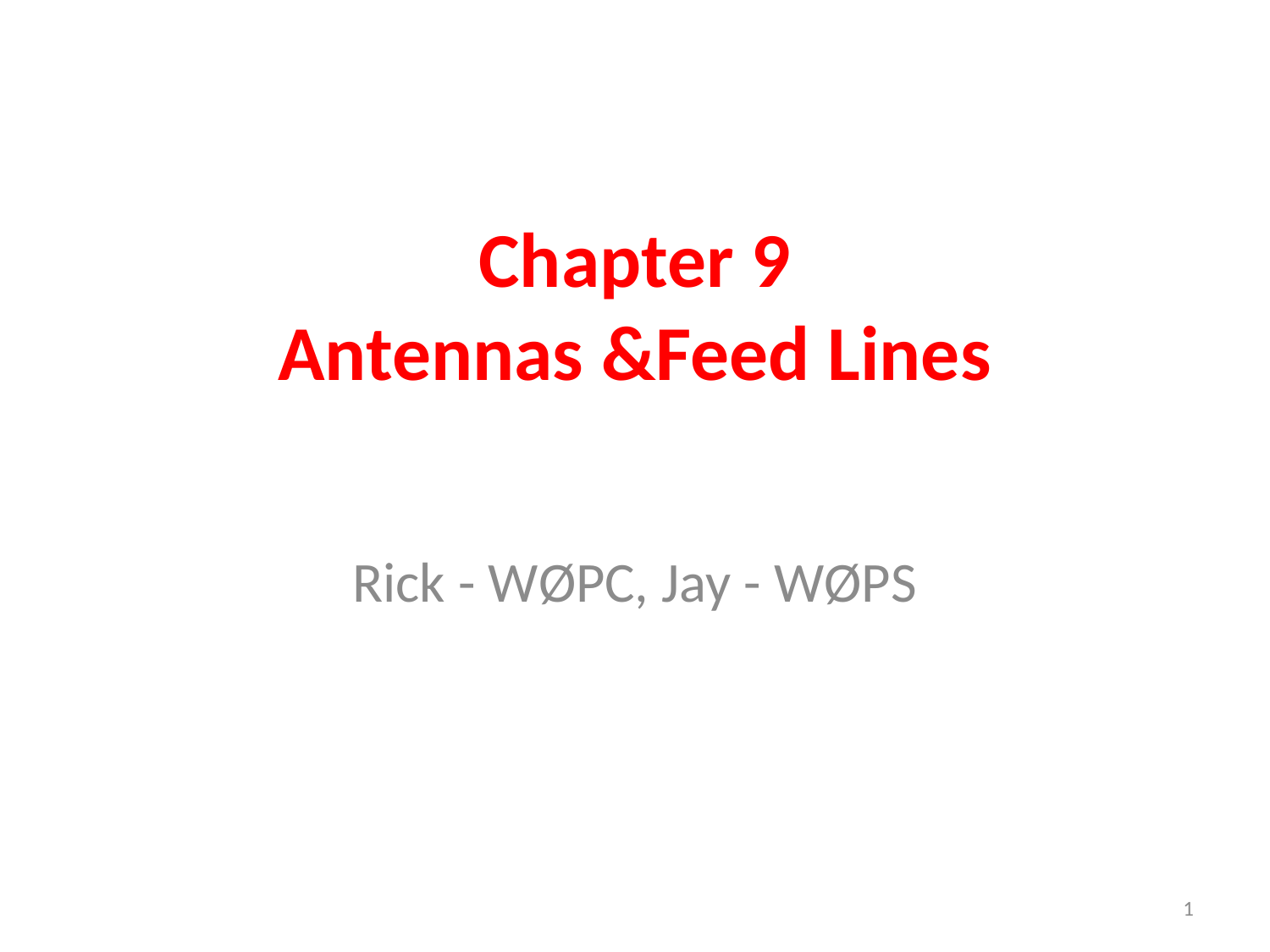

# Chapter 9 Antennas &Feed Lines
Rick - WØPC, Jay - WØPS
1